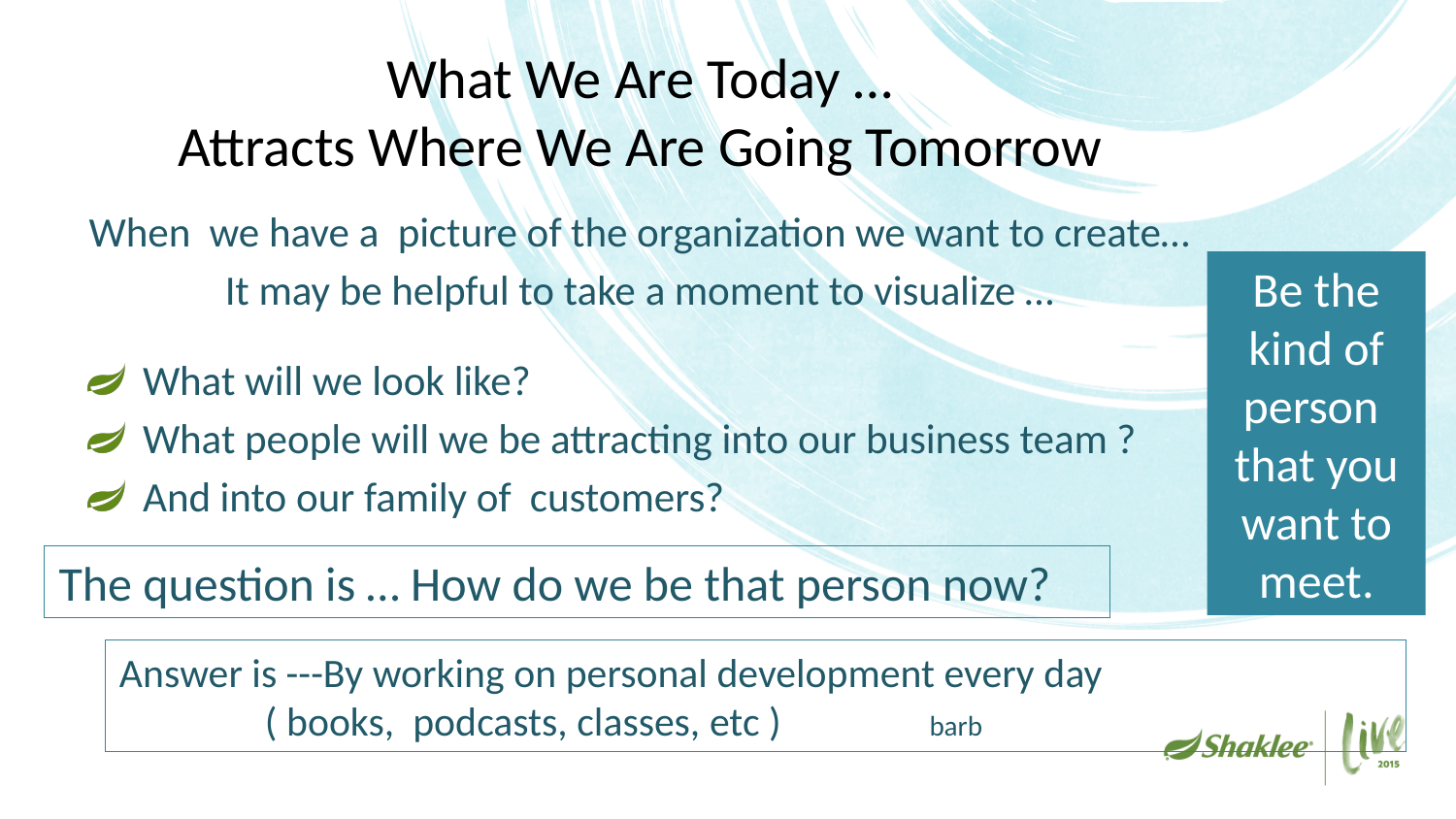

# What We Are Today … Attracts Where We Are Going Tomorrow
When  we have a  picture of the organization we want to create…
It may be helpful to take a moment to visualize …

What will we look like?
What people will we be attracting into our business team ?
And into our family of  customers?

Be the kind of person
that you
want to meet.
The question is … How do we be that person now?
Answer is ---By working on personal development every day 			( books,  podcasts, classes, etc )                barb